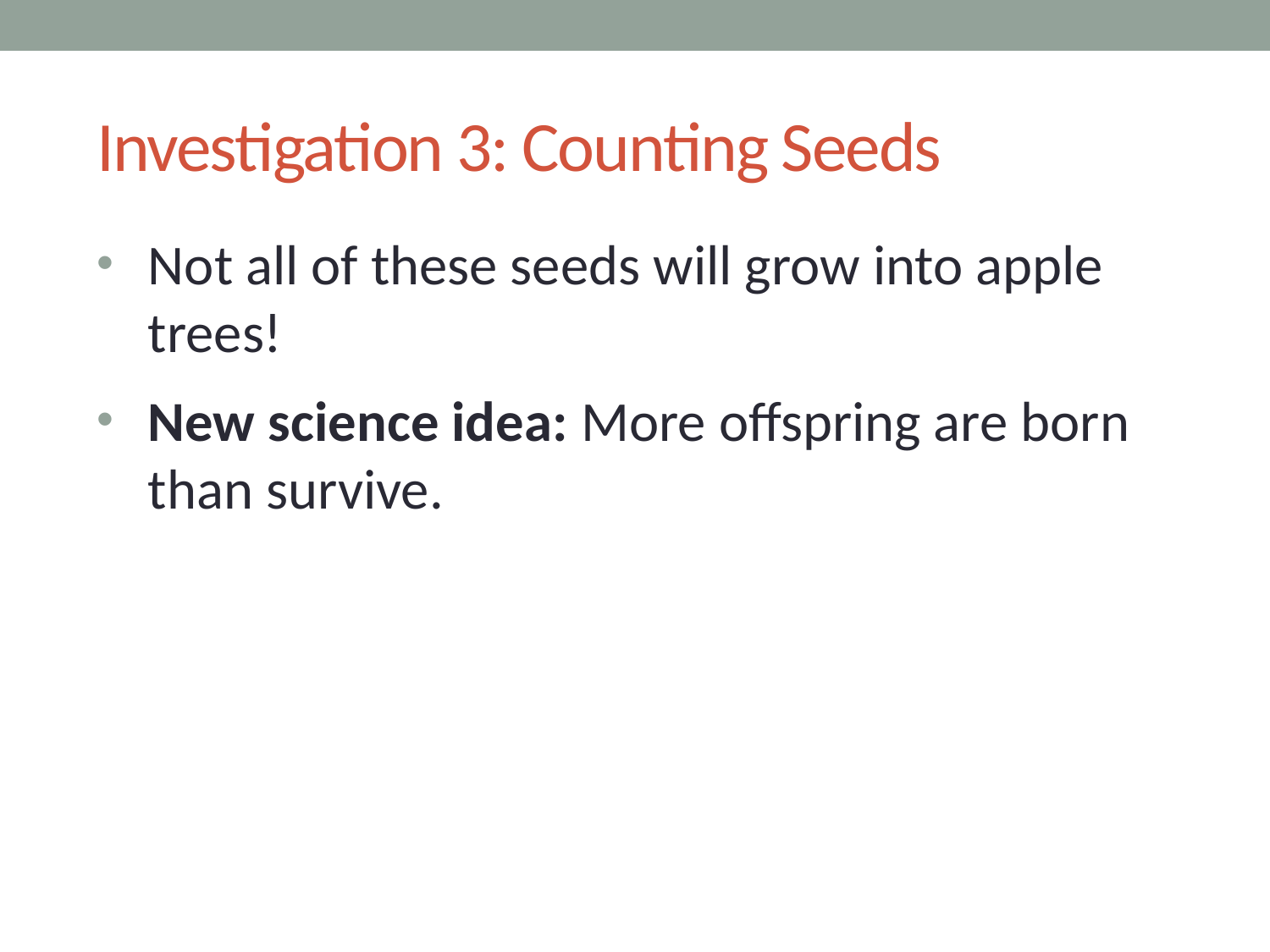

# Investigation 3: Counting Seeds
Not all of these seeds will grow into apple trees!
New science idea: More offspring are born than survive.